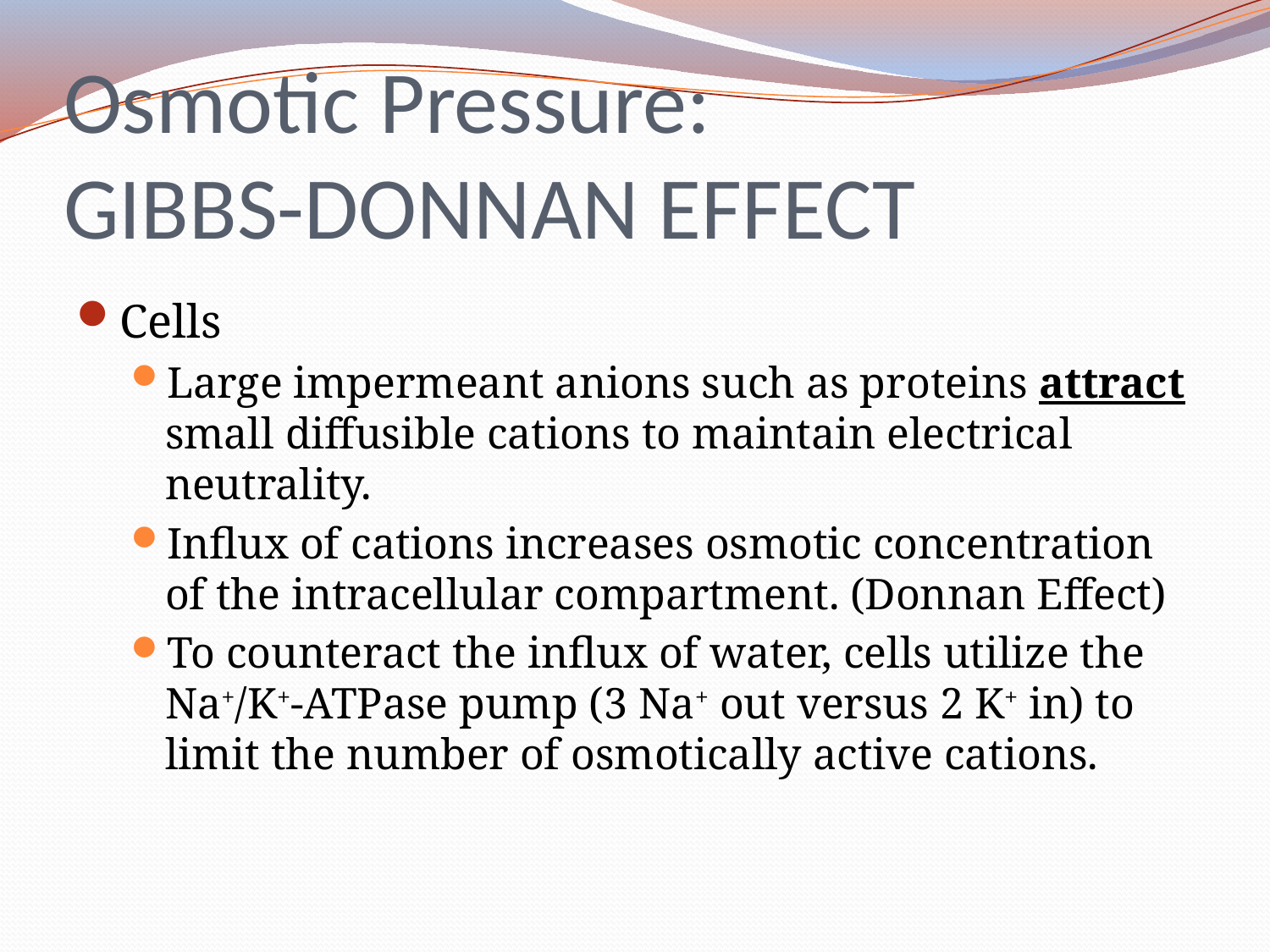

# Osmotic Pressure: GIBBS-DONNAN EFFECT
Cells
Large impermeant anions such as proteins attract small diffusible cations to maintain electrical neutrality.
Influx of cations increases osmotic concentration of the intracellular compartment. (Donnan Effect)
To counteract the influx of water, cells utilize the Na+/K+-ATPase pump (3 Na+ out versus 2 K+ in) to limit the number of osmotically active cations.